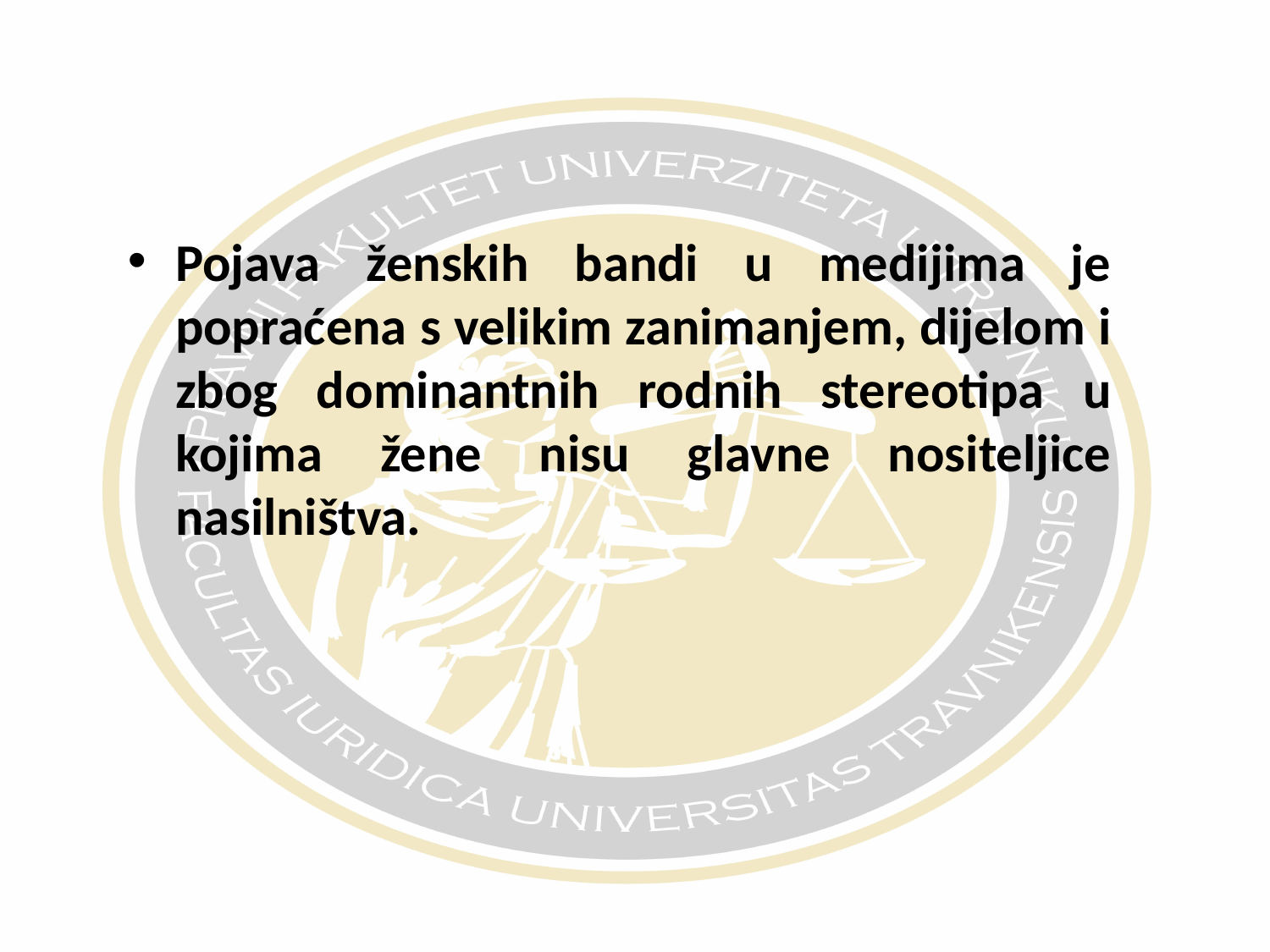

#
Pojava ženskih bandi u medijima je popraćena s velikim zanimanjem, dijelom i zbog dominantnih rodnih stereotipa u kojima žene nisu glavne nositeljice nasilništva.